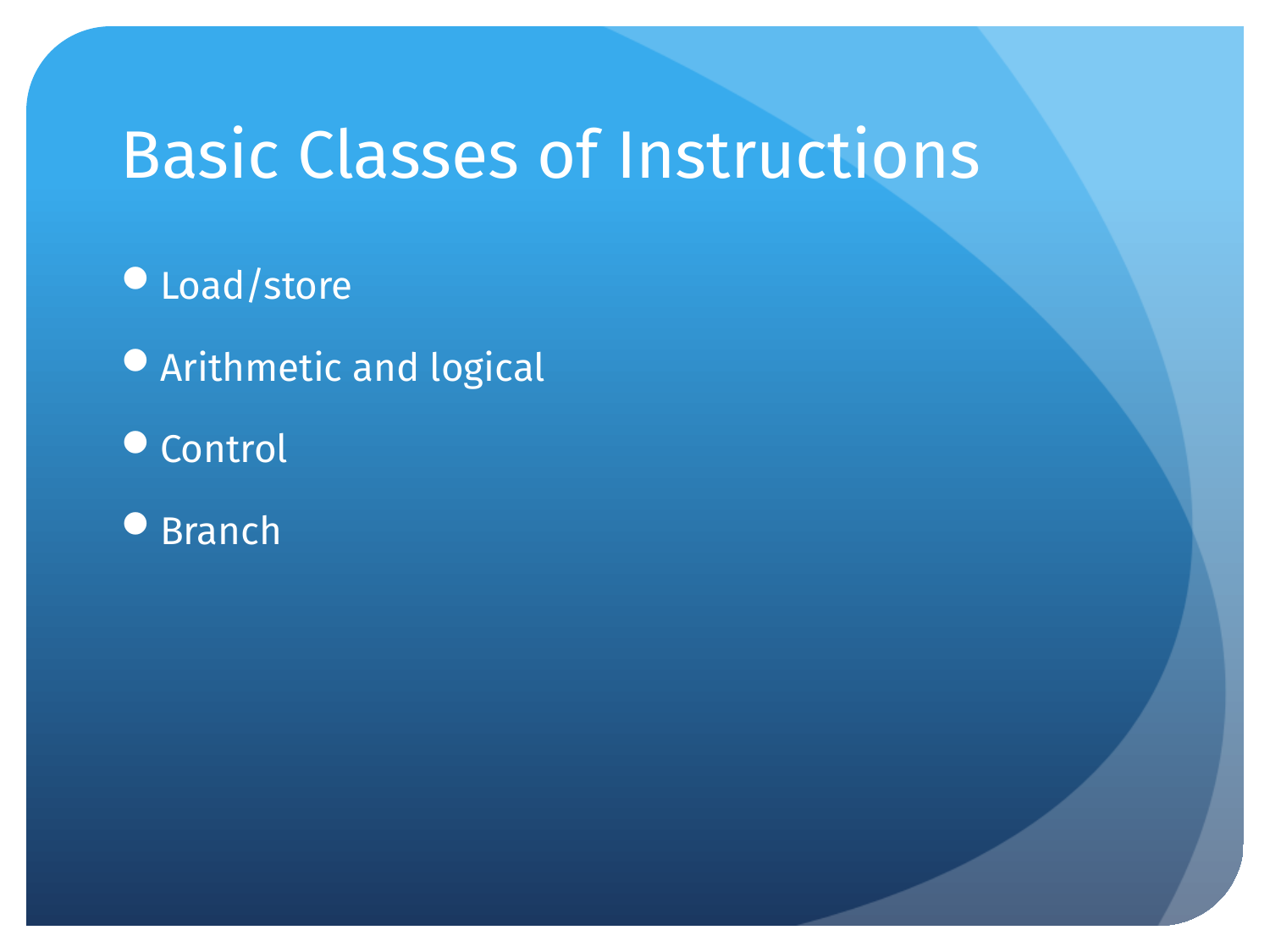

# Basic Classes of Instructions
Load/store
Arithmetic and logical
Control
Branch